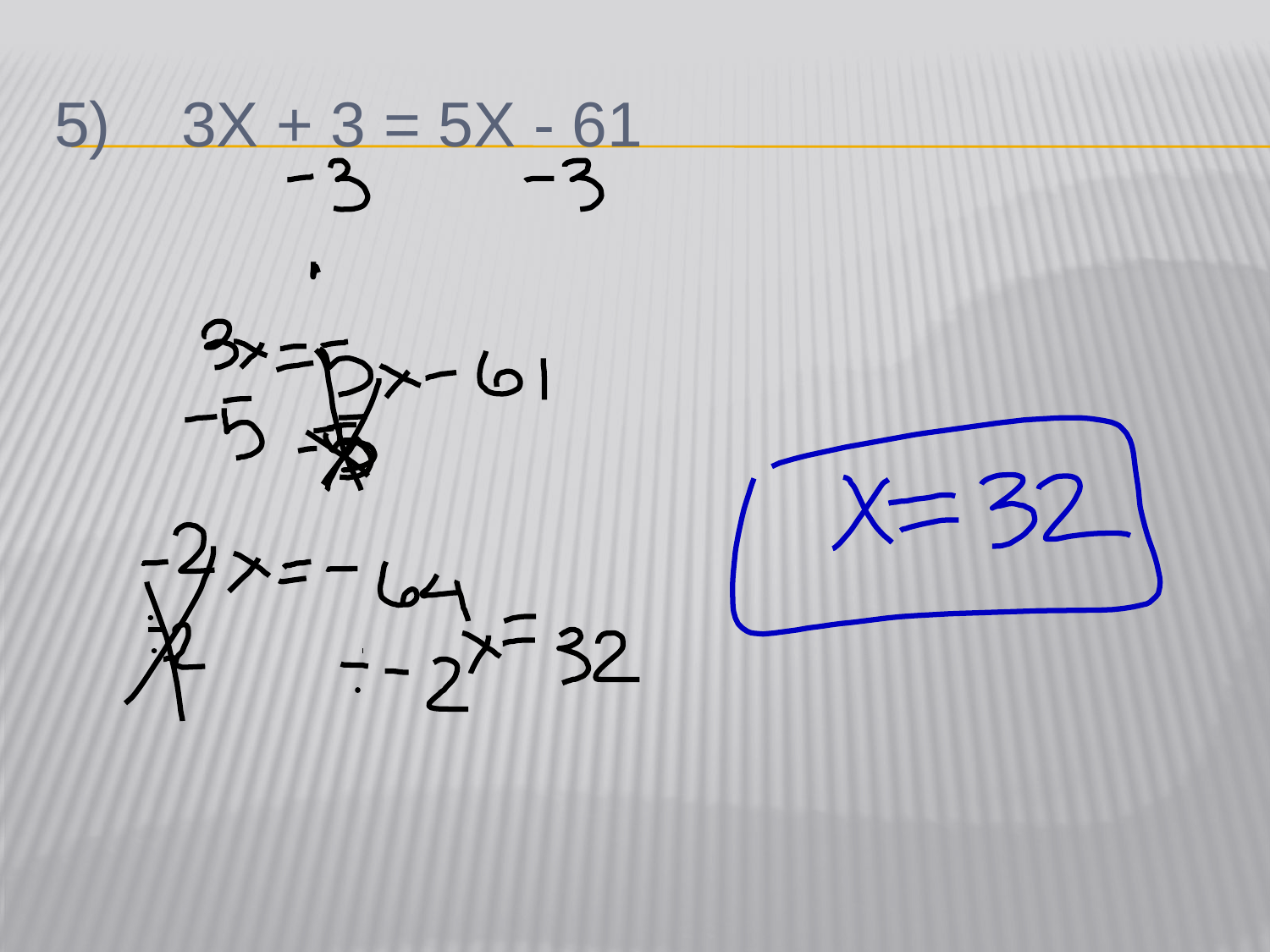

# 5)	3x + 3 = 5x - 61